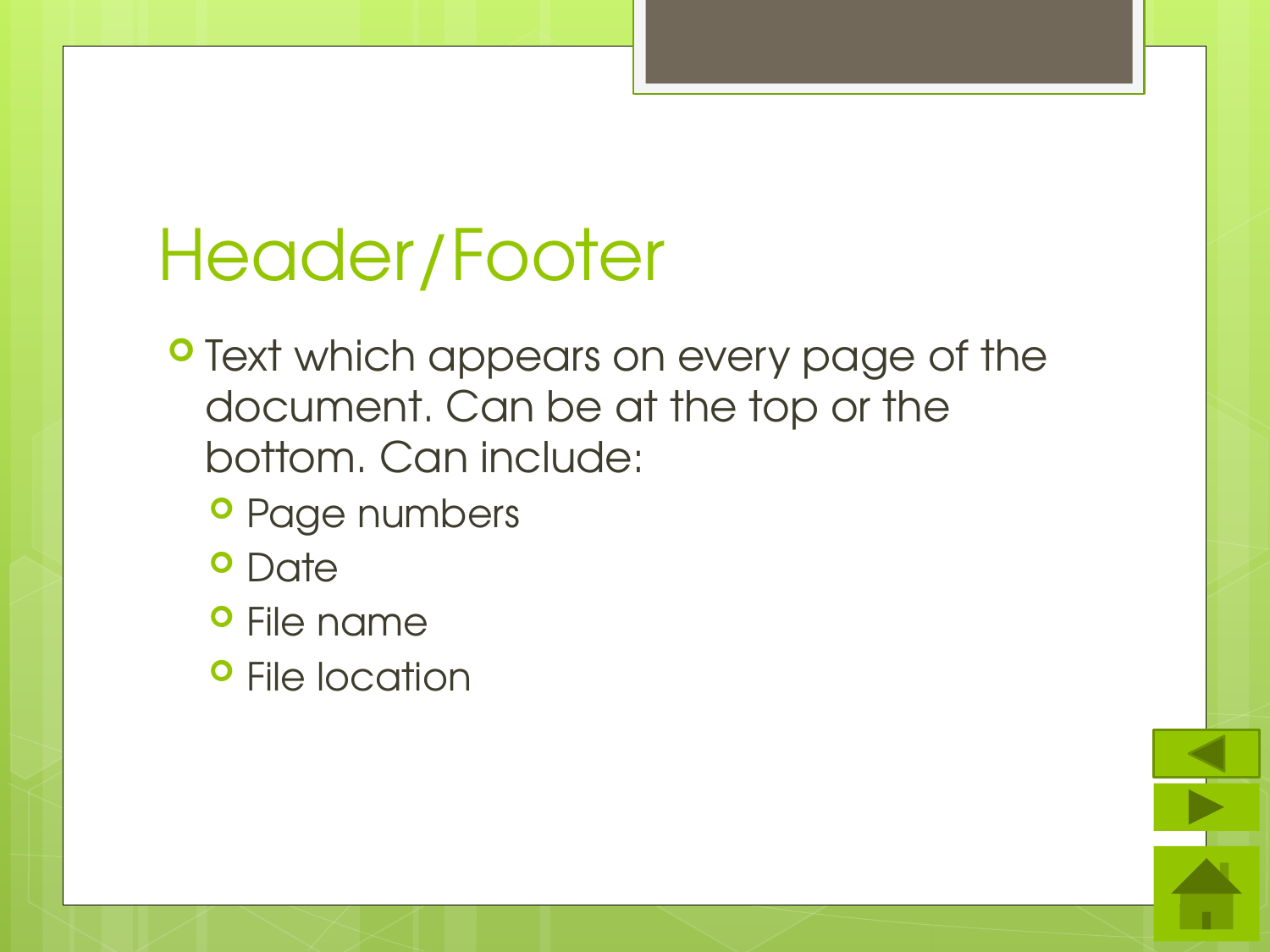

# Header/Footer
Text which appears on every page of the document. Can be at the top or the bottom. Can include:
Page numbers
Date
File name
File location